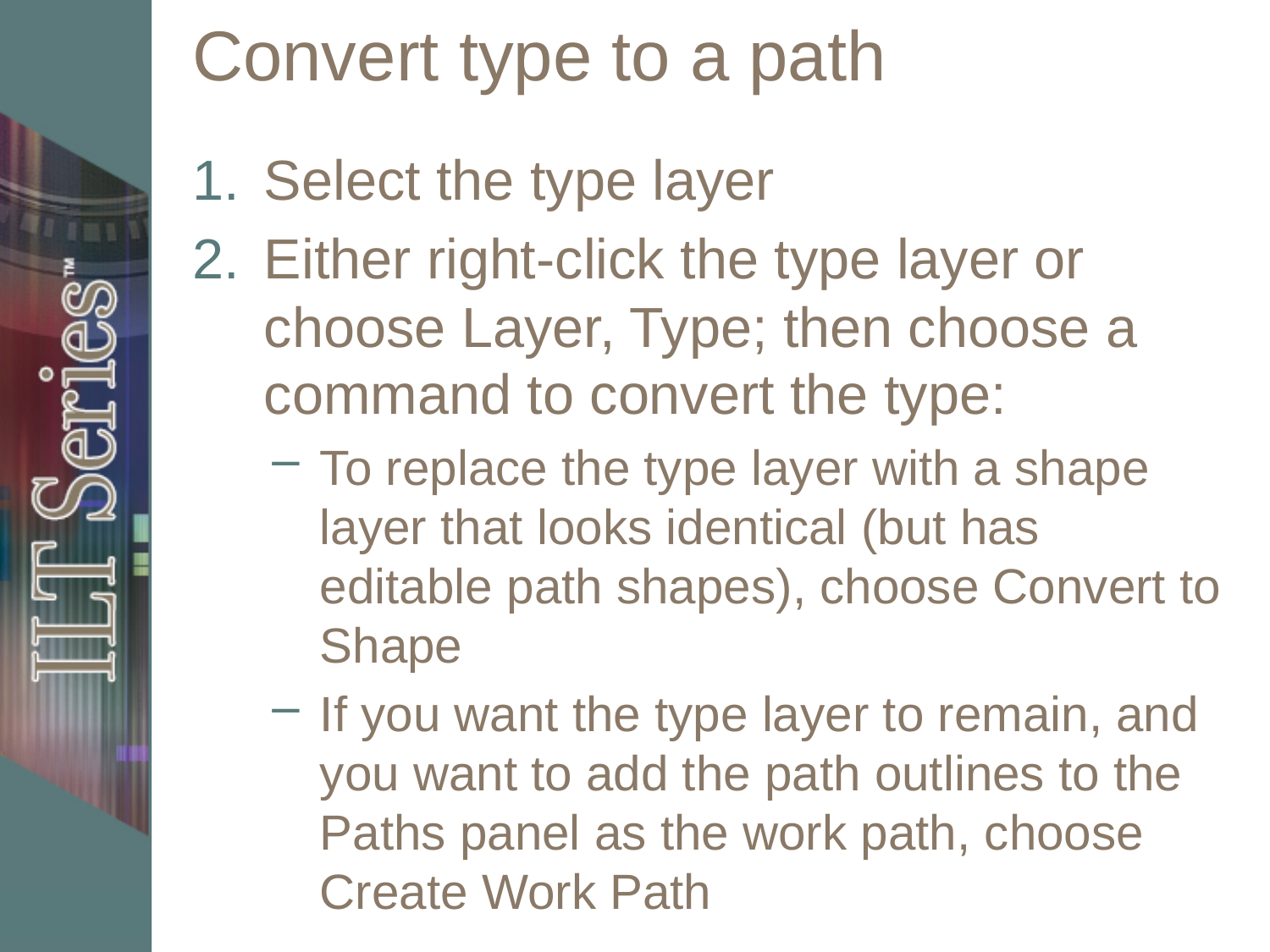

# Convert type to a path
Select the type layer
Either right-click the type layer or choose Layer, Type; then choose a command to convert the type:
To replace the type layer with a shape layer that looks identical (but has editable path shapes), choose Convert to Shape
If you want the type layer to remain, and you want to add the path outlines to the Paths panel as the work path, choose Create Work Path